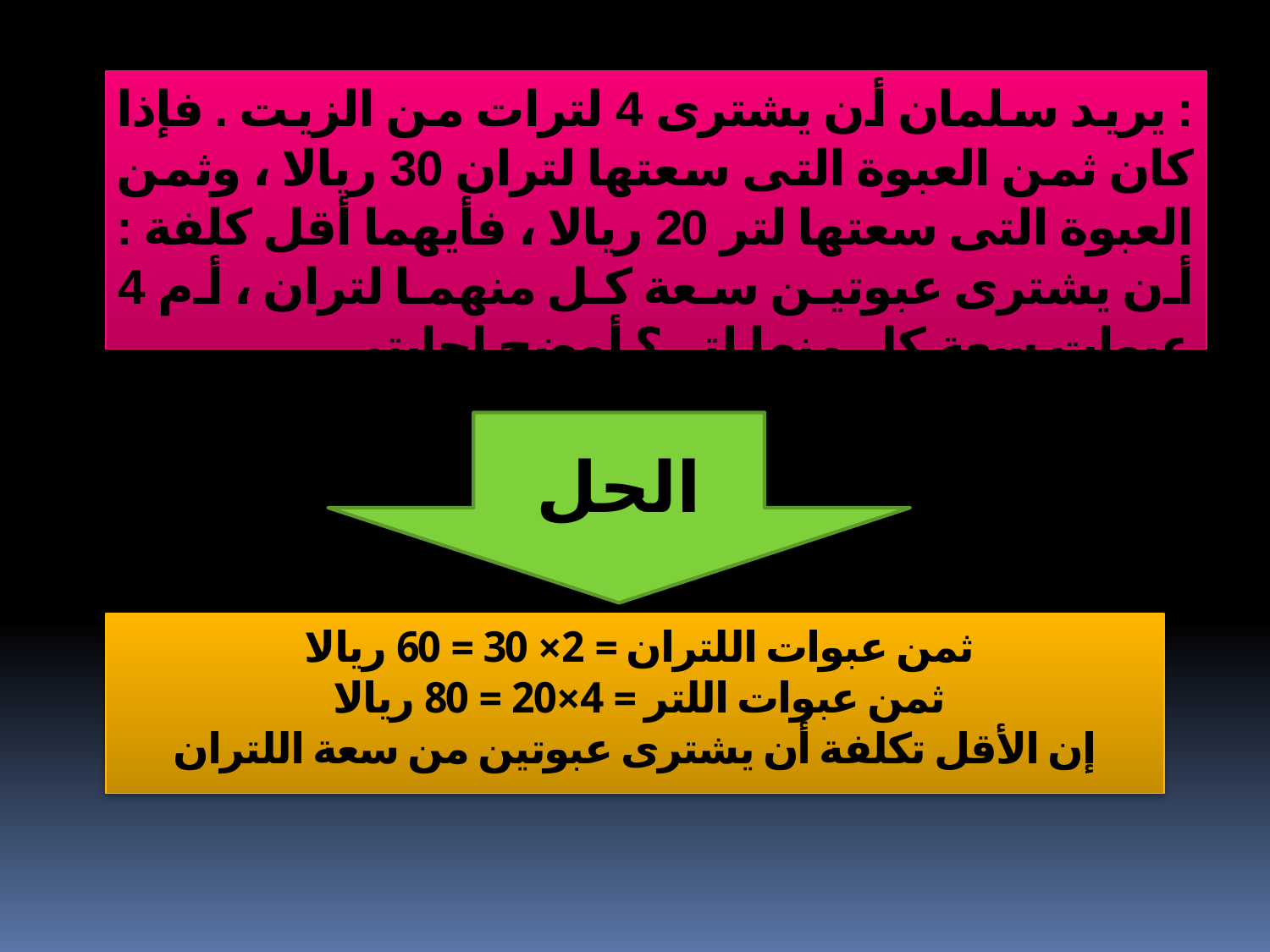

: يريد سلمان أن يشترى 4 لترات من الزيت . فإذا كان ثمن العبوة التى سعتها لتران 30 ريالا ، وثمن العبوة التى سعتها لتر 20 ريالا ، فأيهما أقل كلفة : أن يشترى عبوتين سعة كل منهما لتران ، أم 4 عبوات سعة كل منها لتر ؟ أوضح إجابتى .
الحل
ثمن عبوات اللتران = 2× 30 = 60 ريالا
ثمن عبوات اللتر = 4×20 = 80 ريالا
إن الأقل تكلفة أن يشترى عبوتين من سعة اللتران